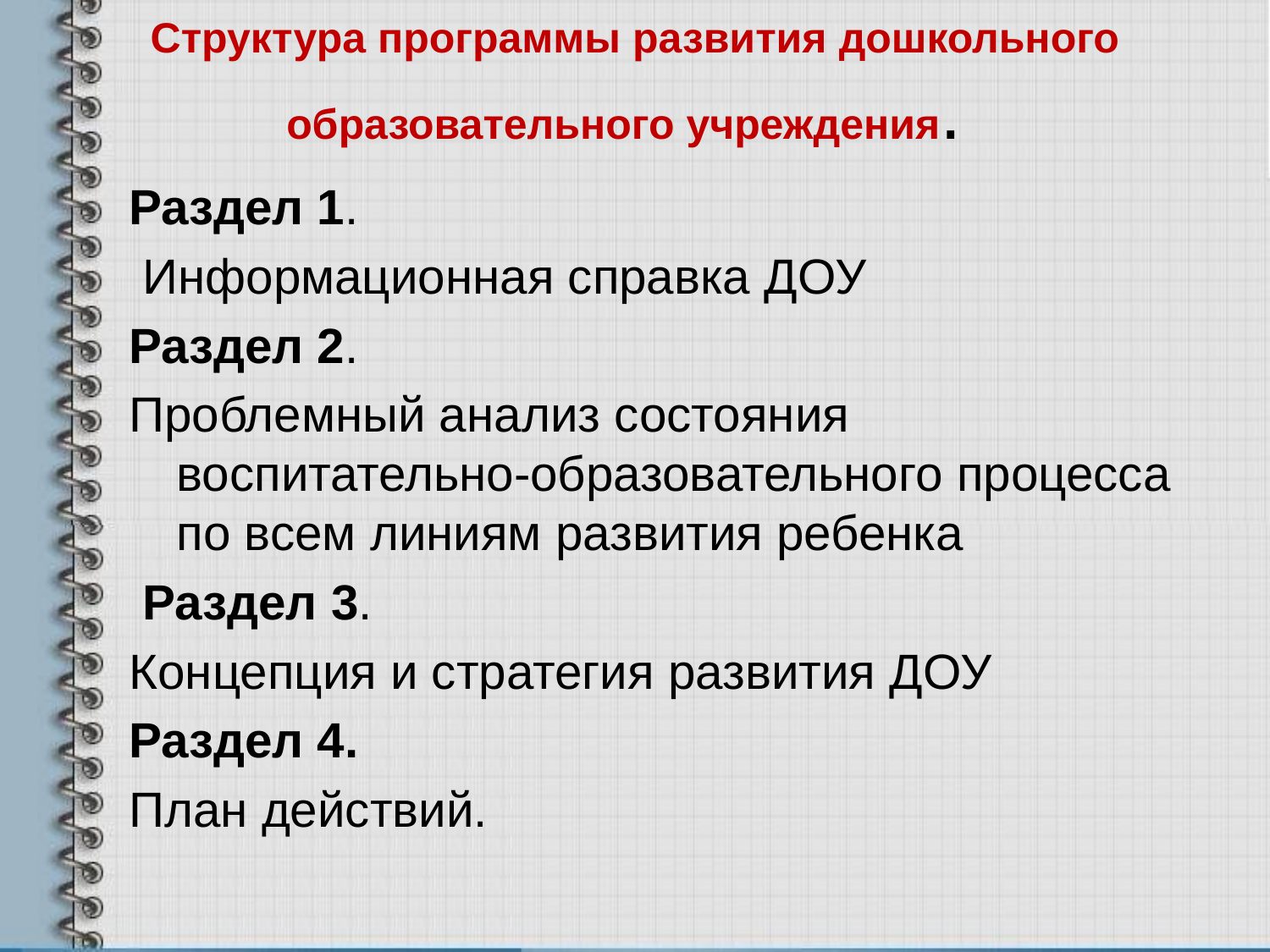

# Структура программы развития дошкольного образовательного учреждения.
Раздел 1.
 Информационная справка ДОУ
Раздел 2.
Проблемный анализ состояния воспитательно-образовательного процесса по всем линиям развития ребенка
 Раздел 3.
Концепция и стратегия развития ДОУ
Раздел 4.
План действий.